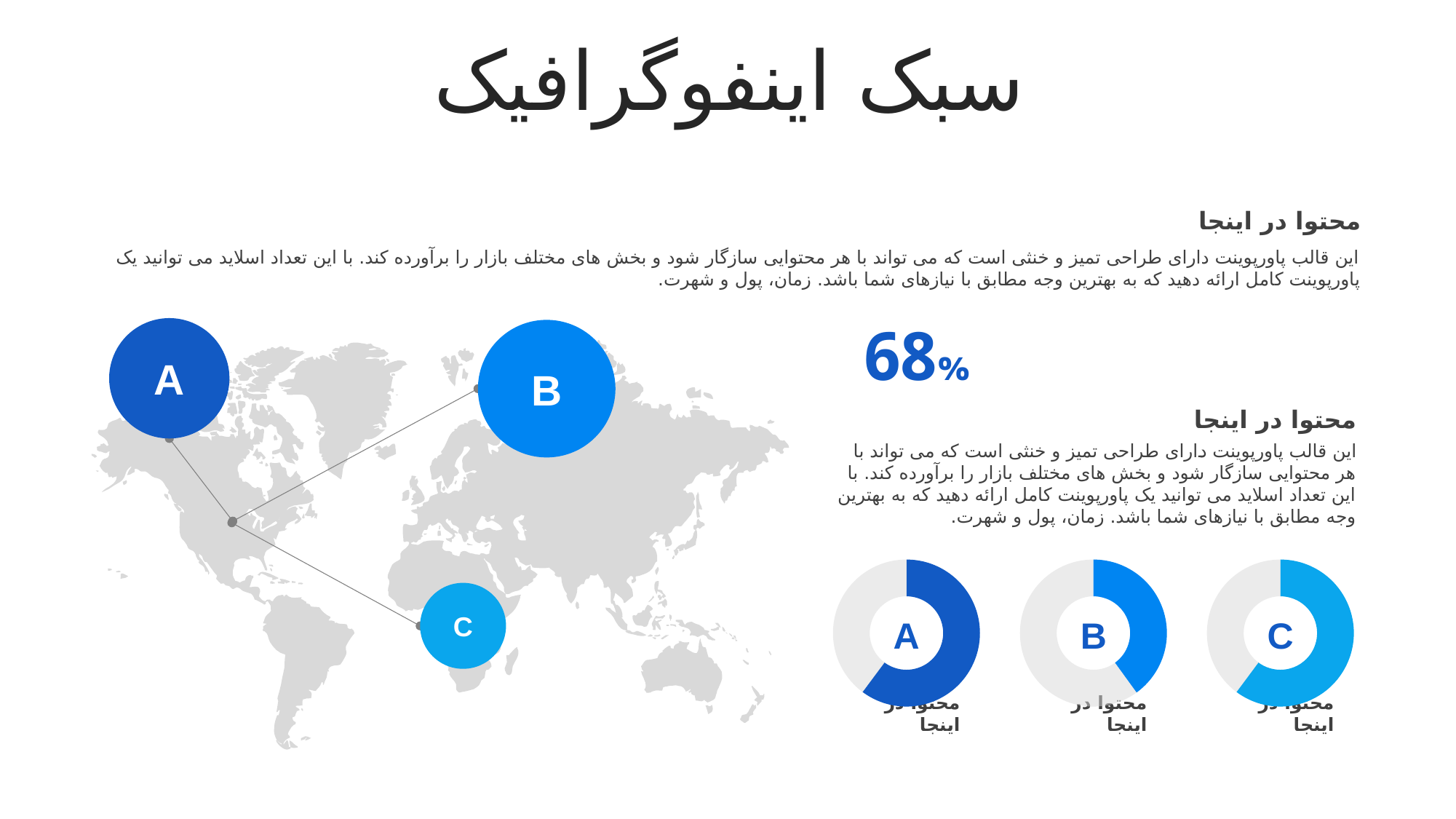

سبک اینفوگرافیک
محتوا در اینجا
این قالب پاورپوینت دارای طراحی تمیز و خنثی است که می تواند با هر محتوایی سازگار شود و بخش های مختلف بازار را برآورده کند. با این تعداد اسلاید می توانید یک پاورپوینت کامل ارائه دهید که به بهترین وجه مطابق با نیازهای شما باشد. زمان، پول و شهرت.
68%
A
B

محتوا در اینجا
این قالب پاورپوینت دارای طراحی تمیز و خنثی است که می تواند با هر محتوایی سازگار شود و بخش های مختلف بازار را برآورده کند. با این تعداد اسلاید می توانید یک پاورپوینت کامل ارائه دهید که به بهترین وجه مطابق با نیازهای شما باشد. زمان، پول و شهرت.

### Chart

| Category |  |
|---|---|

### Chart

| Category |  |
|---|---|

### Chart

| Category |  |
|---|---|
C
A
B
C
محتوا در اینجا
محتوا در اینجا
محتوا در اینجا